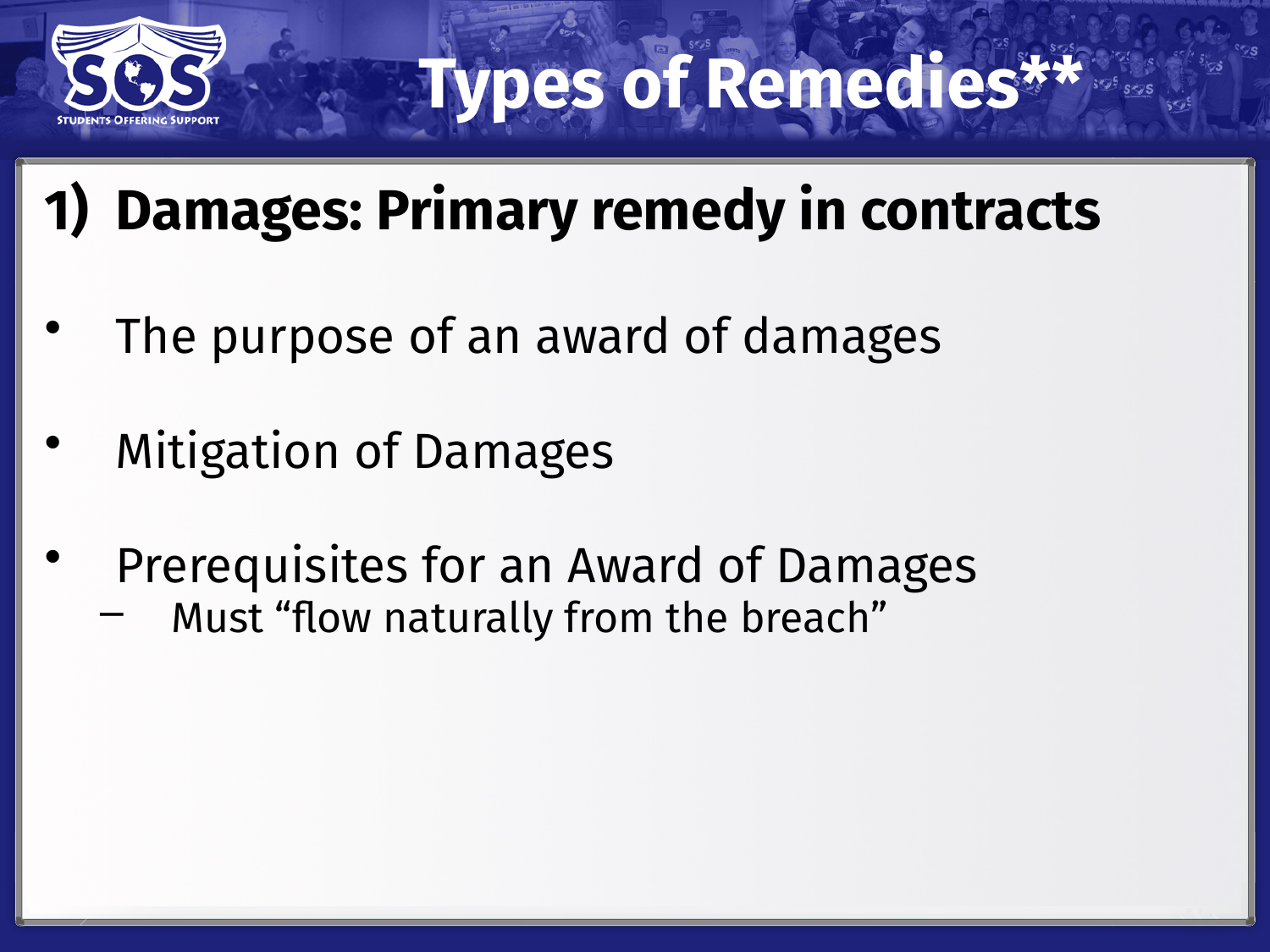

# Types of Remedies**
Damages: Primary remedy in contracts

The purpose of an award of damages

Mitigation of Damages

Prerequisites for an Award of Damages
Must “flow naturally from the breach”